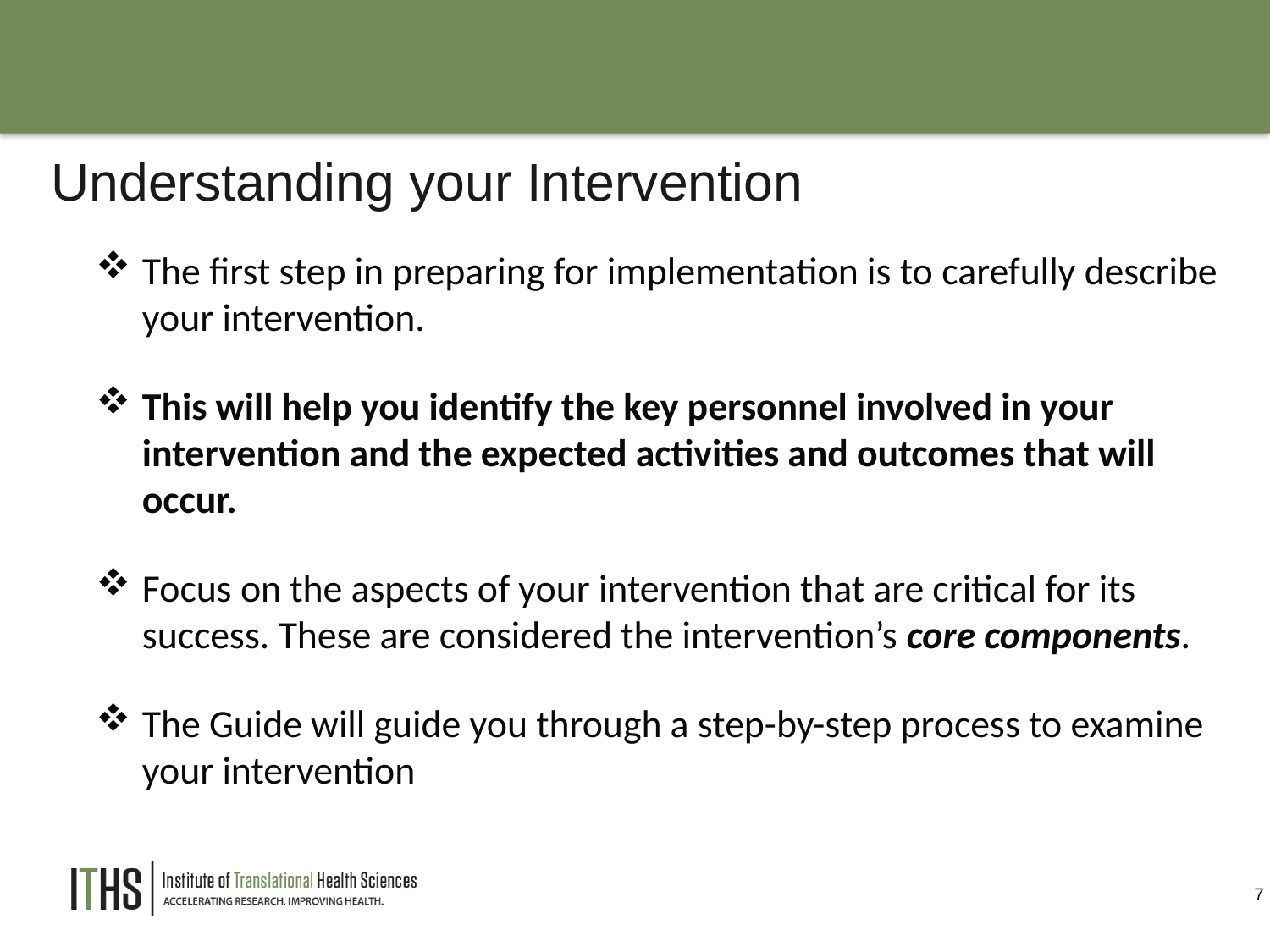

# Understanding your Intervention
The first step in preparing for implementation is to carefully describe your intervention.
This will help you identify the key personnel involved in your intervention and the expected activities and outcomes that will occur.
Focus on the aspects of your intervention that are critical for its success. These are considered the intervention’s core components.
The Guide will guide you through a step-by-step process to examine your intervention